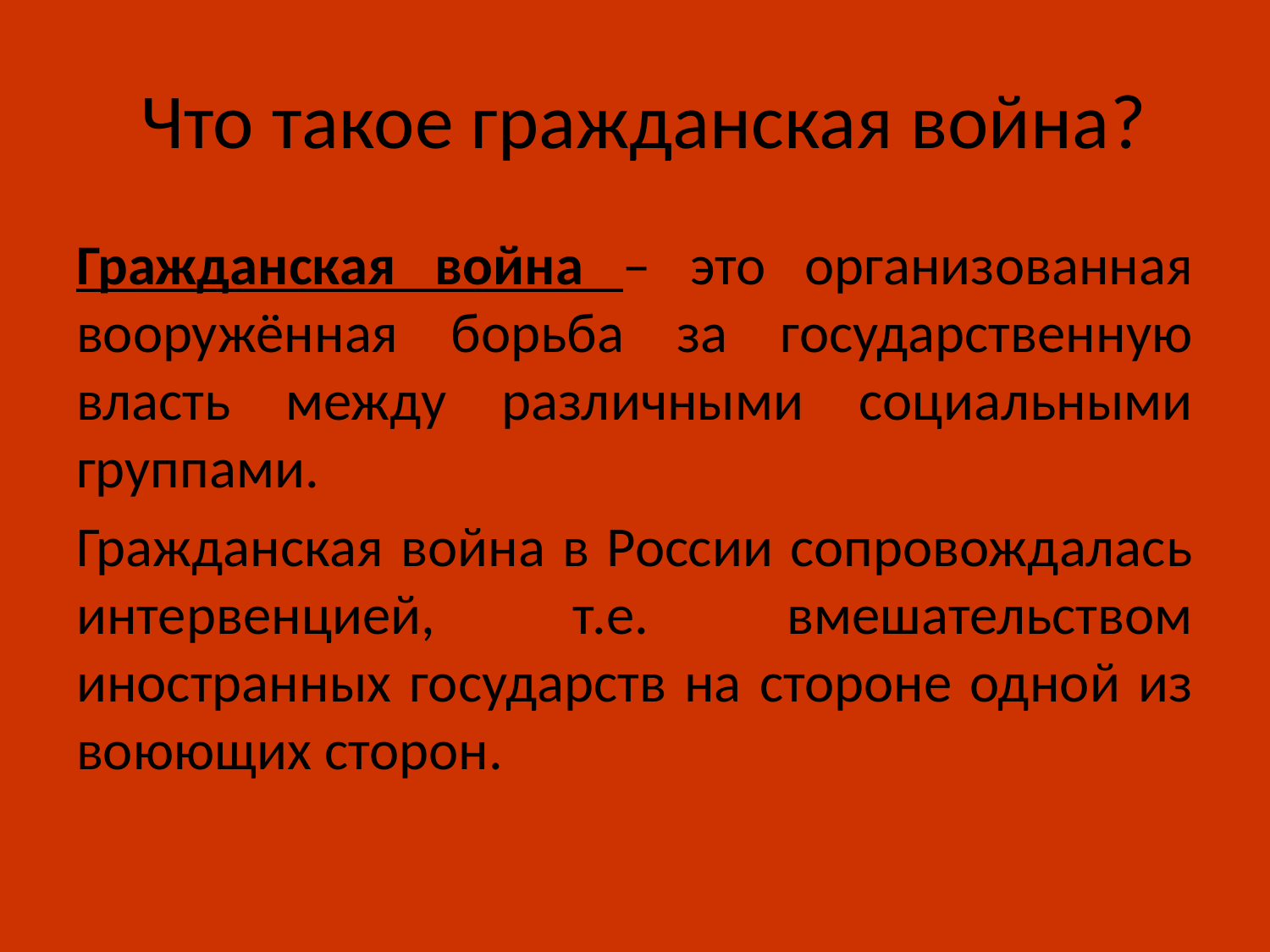

# Что такое гражданская война?
Гражданская война – это организованная вооружённая борьба за государственную власть между различными социальными группами.
Гражданская война в России сопровождалась интервенцией, т.е. вмешательством иностранных государств на стороне одной из воюющих сторон.